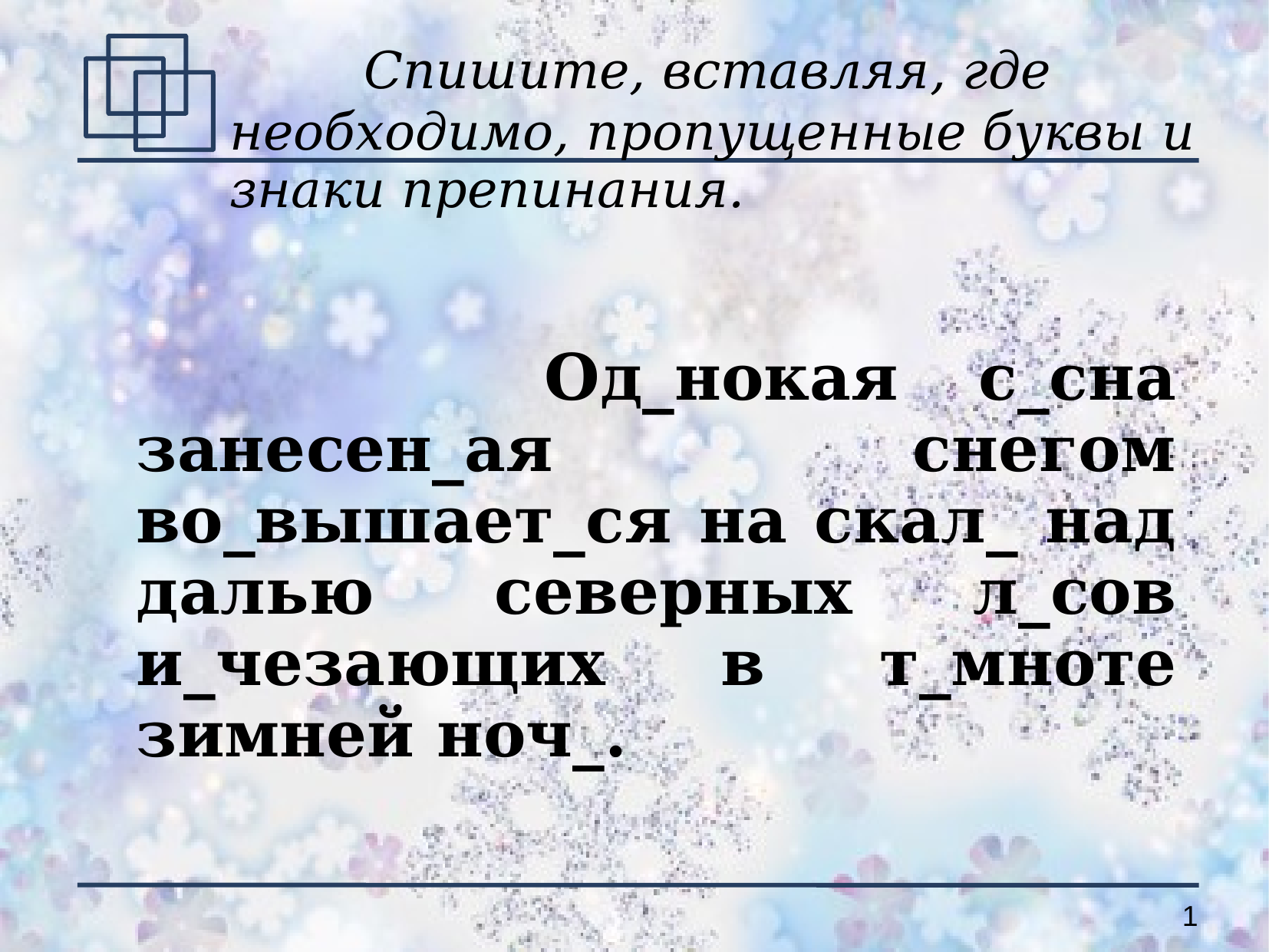

# Спишите, вставляя, где необходимо, пропущенные буквы и знаки препинания.
      Од_нокая с_сна занесен_ая снегом во_вышает_ся на скал_ над далью северных л_сов и_чезающих в т_мноте зимней ноч_.